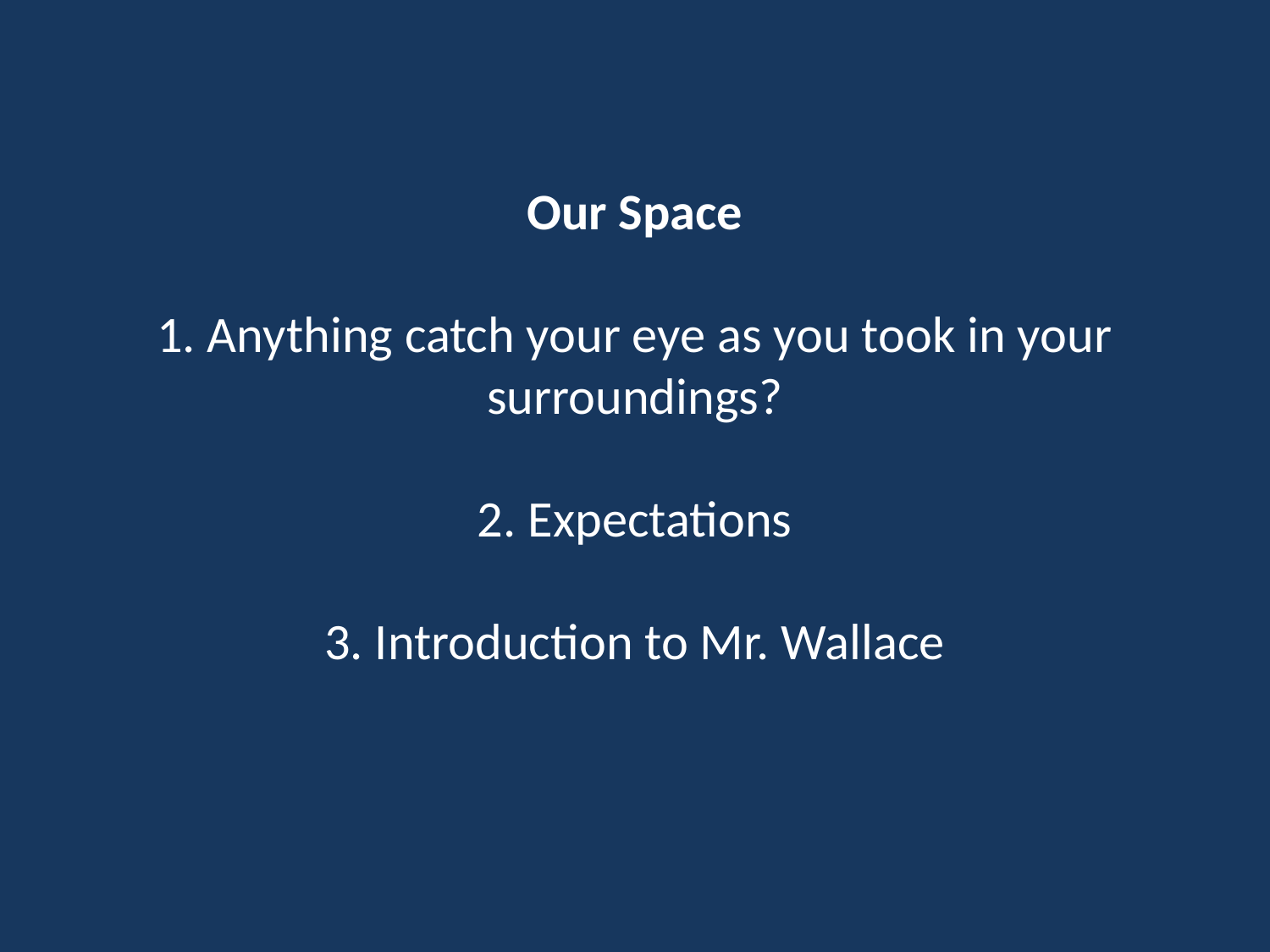

# Our Space 1. Anything catch your eye as you took in your surroundings? 2. Expectations 3. Introduction to Mr. Wallace